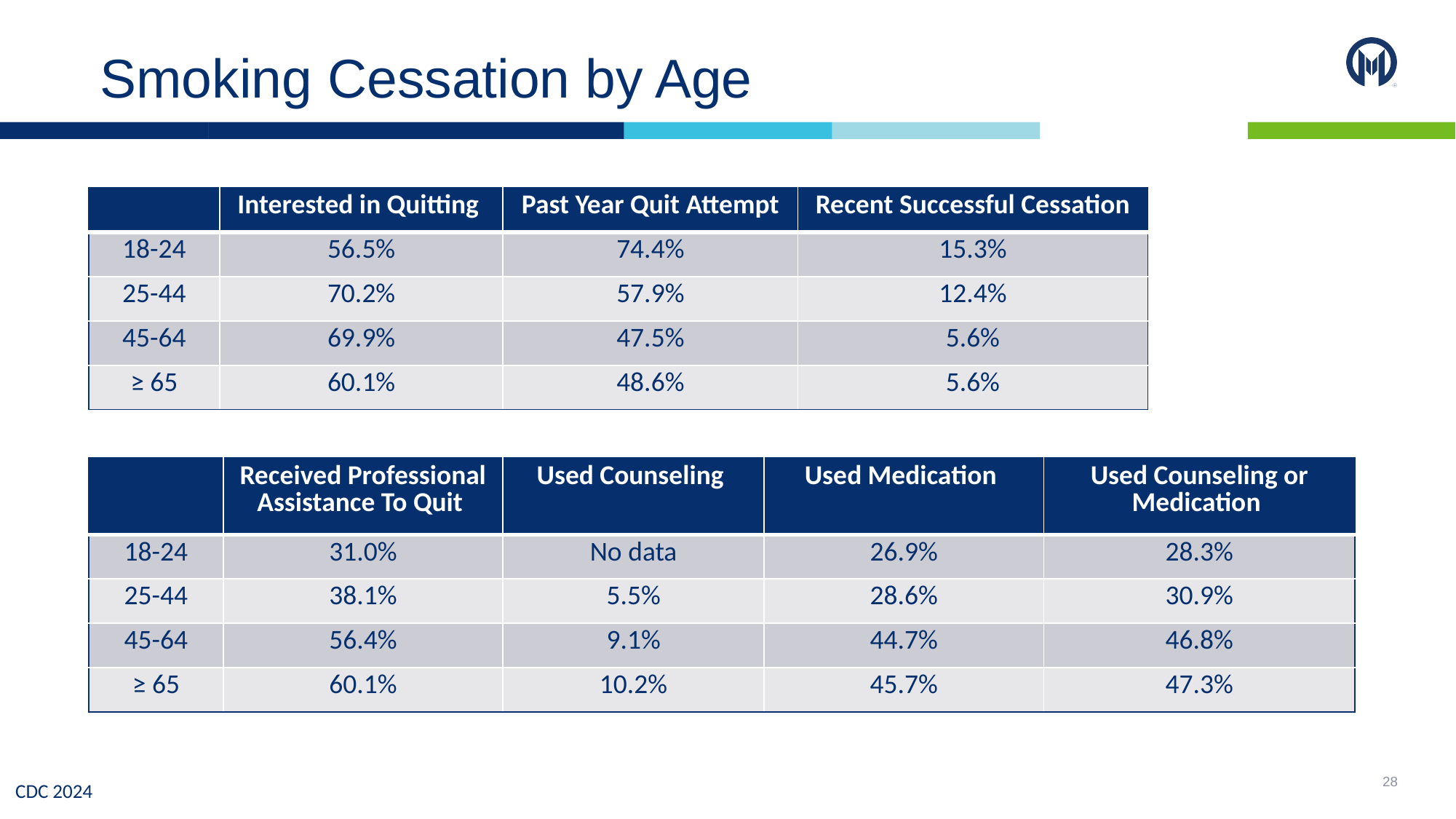

# Smoking Cessation by Age
|  | Interested in Quitting | Past Year Quit Attempt | Recent Successful Cessation |
| --- | --- | --- | --- |
| 18-24 | 56.5% | 74.4% | 15.3% |
| 25-44 | 70.2% | 57.9% | 12.4% |
| 45-64 | 69.9% | 47.5% | 5.6% |
| ≥ 65 | 60.1% | 48.6% | 5.6% |
|  | Received Professional Assistance To Quit | Used Counseling | Used Medication | Used Counseling or Medication |
| --- | --- | --- | --- | --- |
| 18-24 | 31.0% | No data | 26.9% | 28.3% |
| 25-44 | 38.1% | 5.5% | 28.6% | 30.9% |
| 45-64 | 56.4% | 9.1% | 44.7% | 46.8% |
| ≥ 65 | 60.1% | 10.2% | 45.7% | 47.3% |
28
CDC 2024